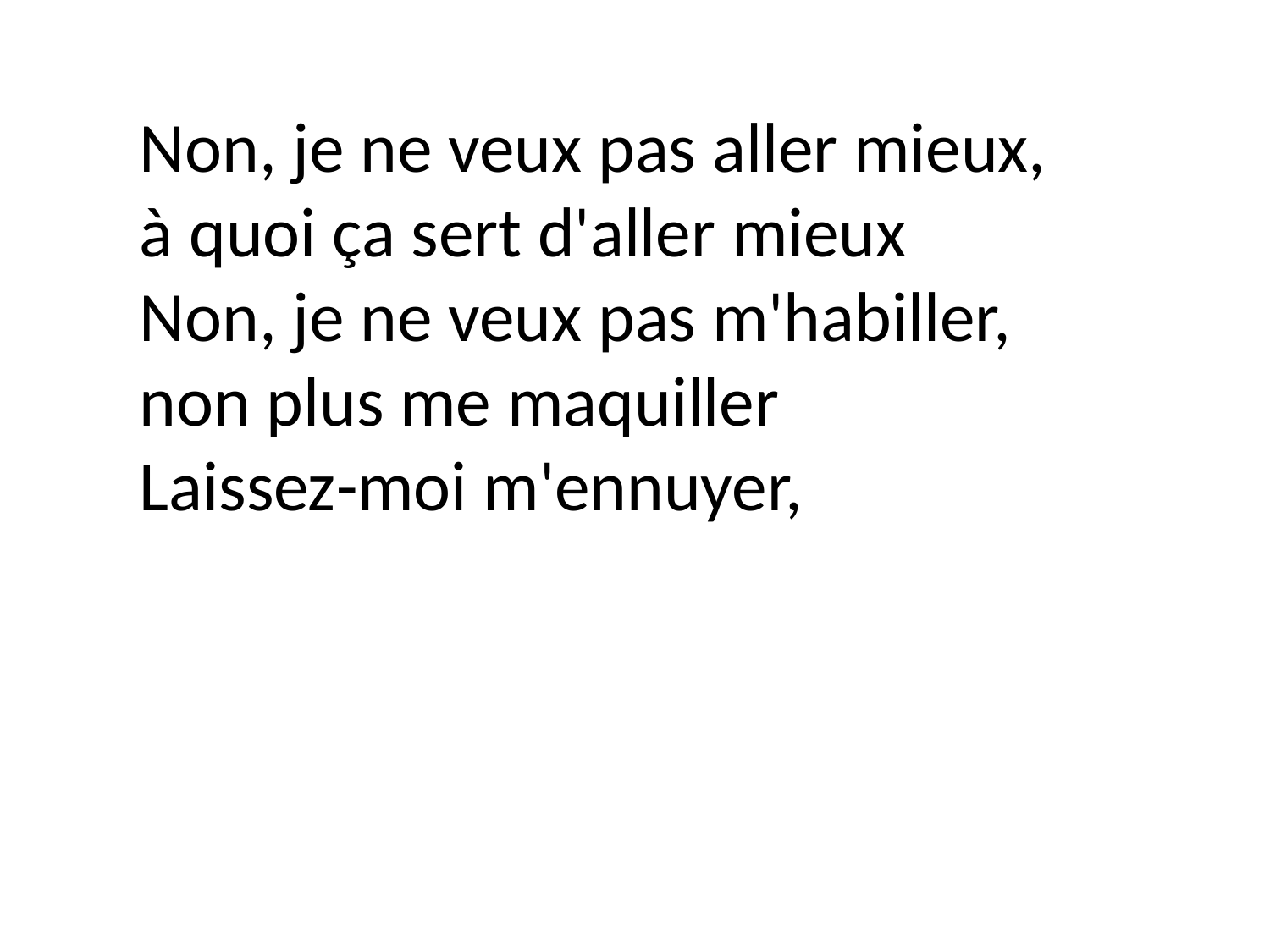

Non, je ne veux pas aller mieux,
à quoi ça sert d'aller mieux
Non, je ne veux pas m'habiller,
non plus me maquiller
Laissez-moi m'ennuyer,